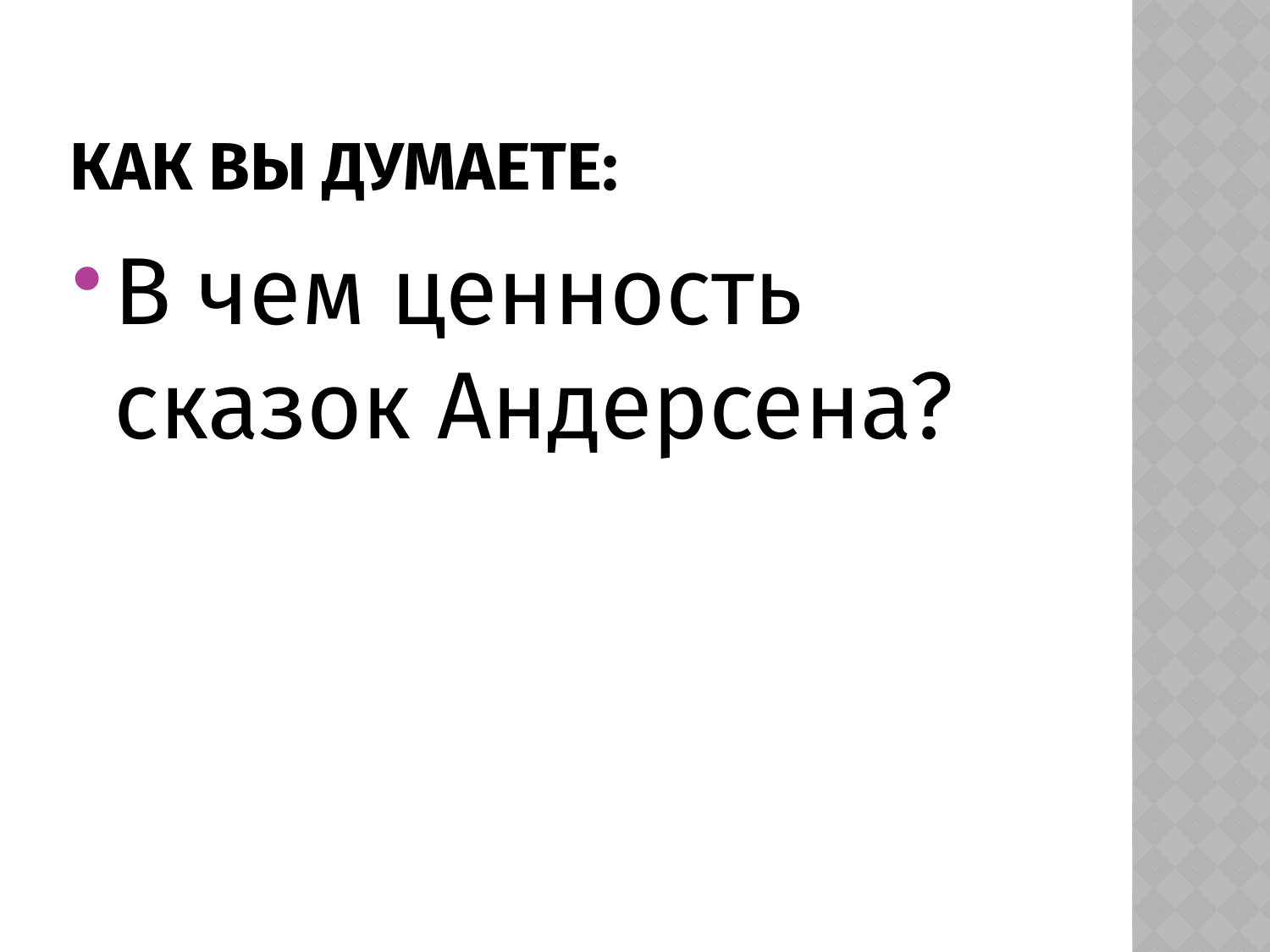

# Как вы думаете:
В чем ценность сказок Андерсена?